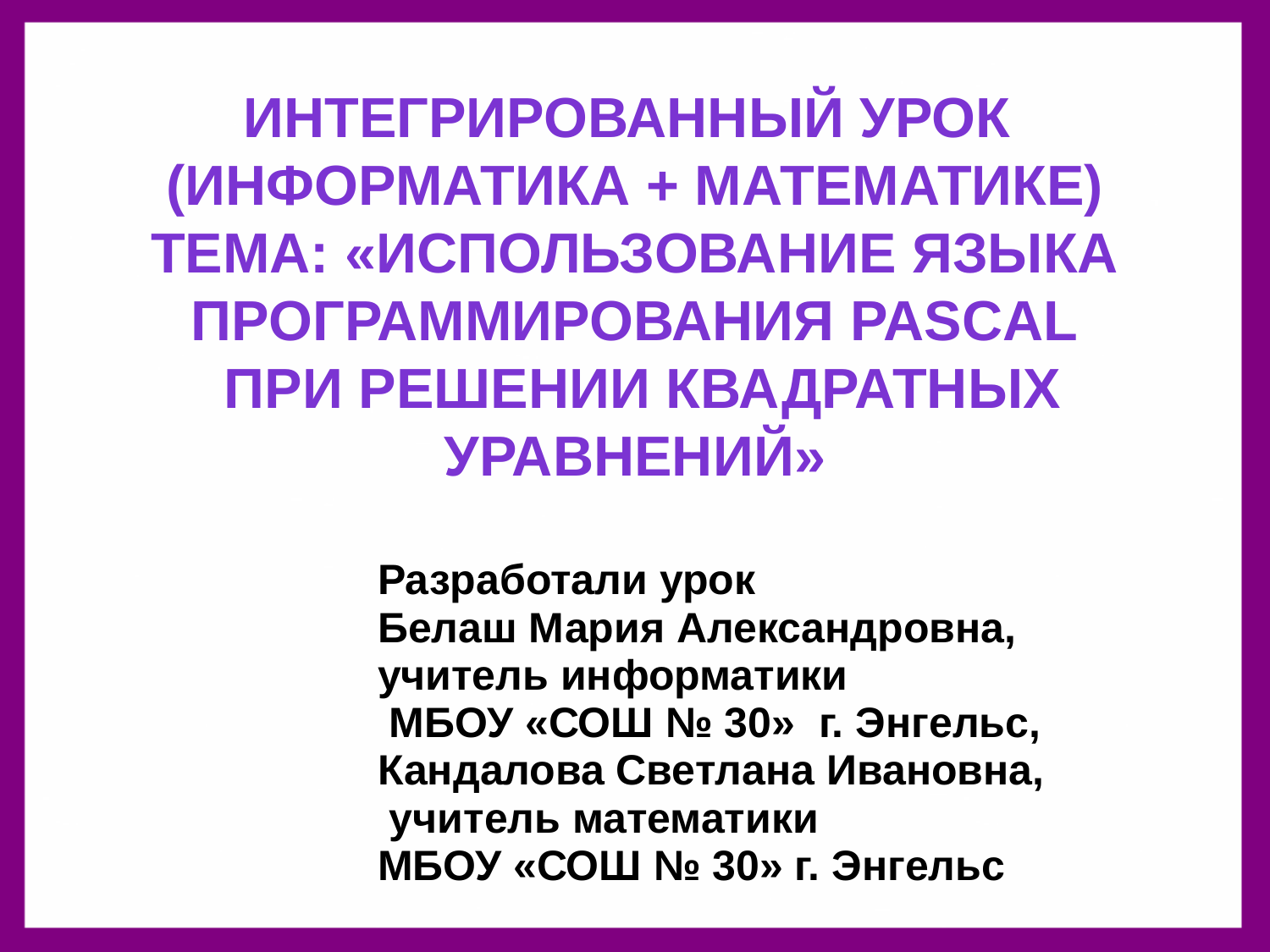

# Интегрированный урок (Информатика + математике) Тема: «Использование языка программирования Pascal при решении квадратных уравнений»
Разработали урок
Белаш Мария Александровна,
учитель информатики
 МБОУ «СОШ № 30»  г. Энгельс,
Кандалова Светлана Ивановна,
 учитель математики
МБОУ «СОШ № 30» г. Энгельс